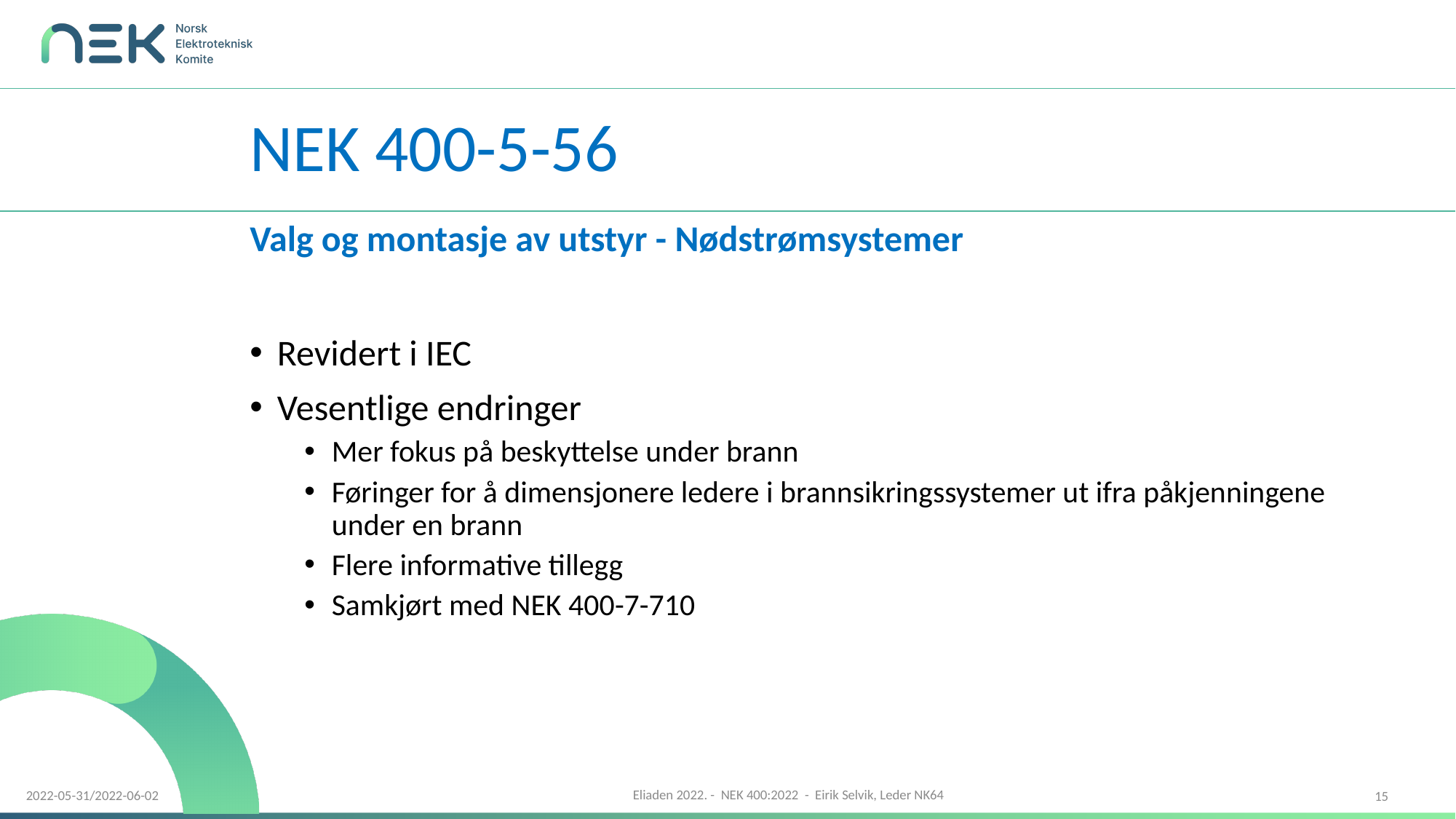

# NEK 400-5-56
Valg og montasje av utstyr - Nødstrømsystemer

Revidert i IEC
Vesentlige endringer
Mer fokus på beskyttelse under brann
Føringer for å dimensjonere ledere i brannsikringssystemer ut ifra påkjenningene under en brann
Flere informative tillegg
Samkjørt med NEK 400-7-710
15
2022-05-31/2022-06-02
Eliaden 2022. -  NEK 400:2022  -  Eirik Selvik, Leder NK64